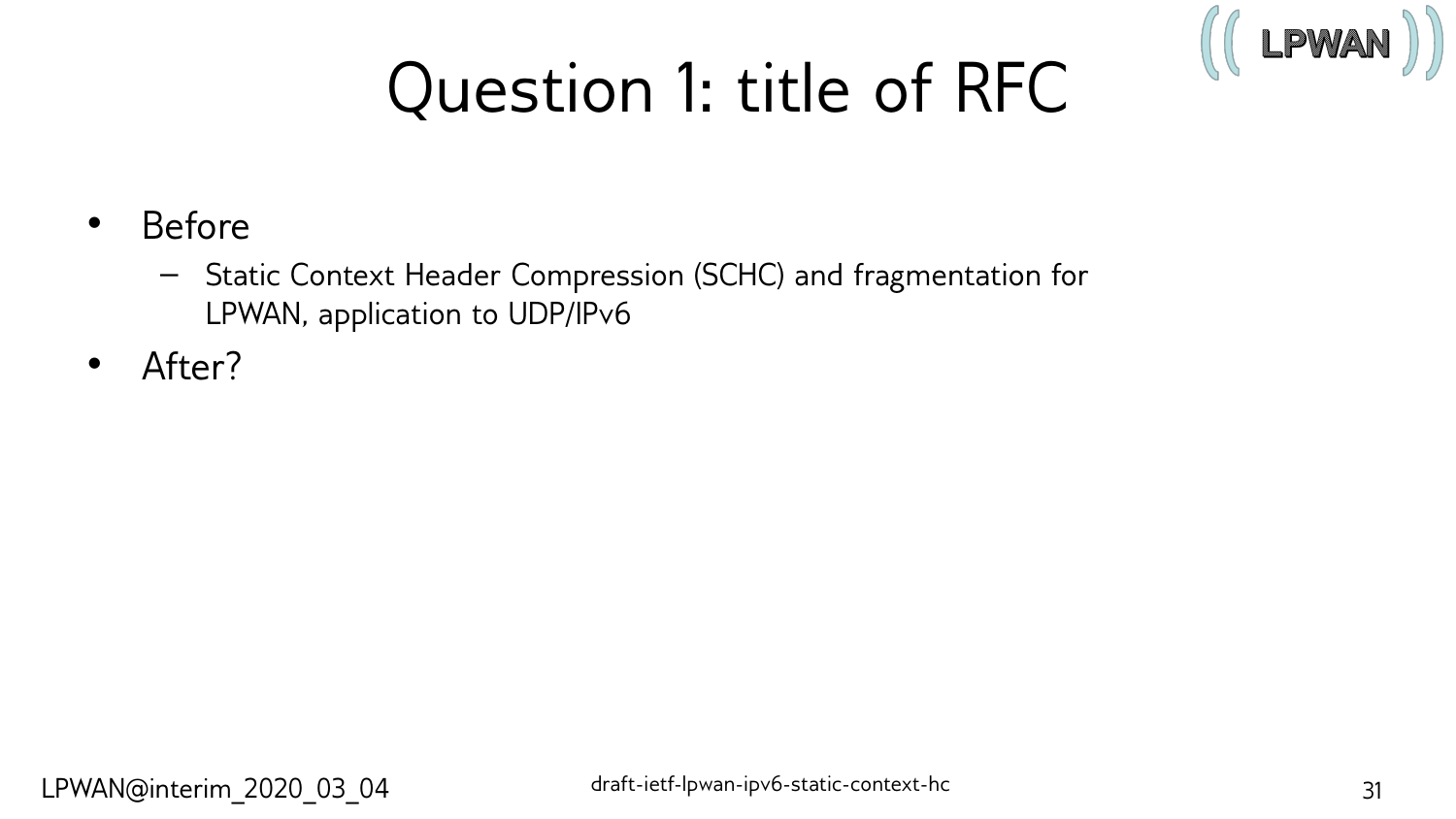

# Question 1: title of RFC
Before
Static Context Header Compression (SCHC) and fragmentation for LPWAN, application to UDP/IPv6
After?
31